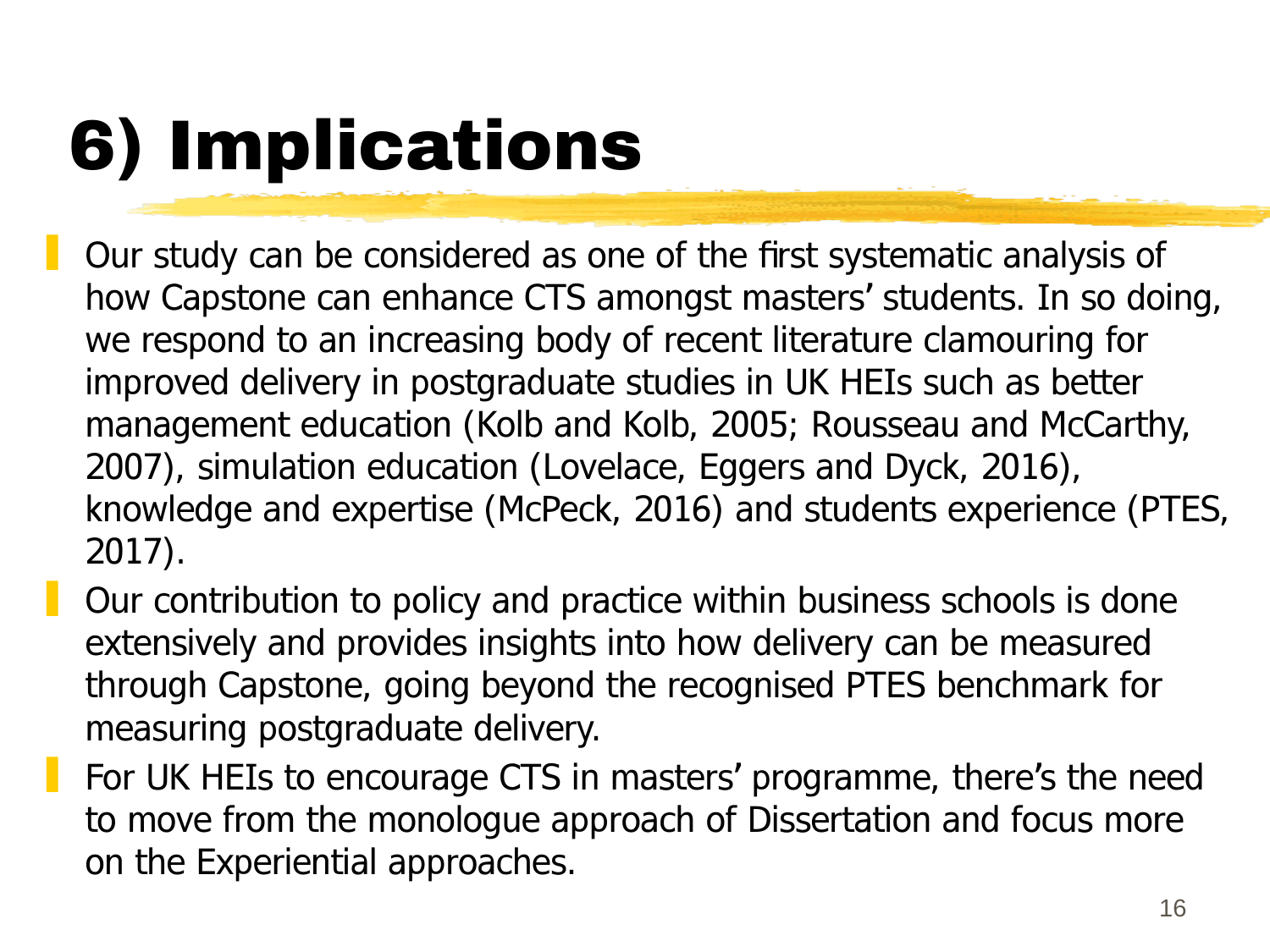

# 6) Implications
Our study can be considered as one of the first systematic analysis of how Capstone can enhance CTS amongst masters’ students. In so doing, we respond to an increasing body of recent literature clamouring for improved delivery in postgraduate studies in UK HEIs such as better management education (Kolb and Kolb, 2005; Rousseau and McCarthy, 2007), simulation education (Lovelace, Eggers and Dyck, 2016), knowledge and expertise (McPeck, 2016) and students experience (PTES, 2017).
Our contribution to policy and practice within business schools is done extensively and provides insights into how delivery can be measured through Capstone, going beyond the recognised PTES benchmark for measuring postgraduate delivery.
For UK HEIs to encourage CTS in masters’ programme, there’s the need to move from the monologue approach of Dissertation and focus more on the Experiential approaches.
16